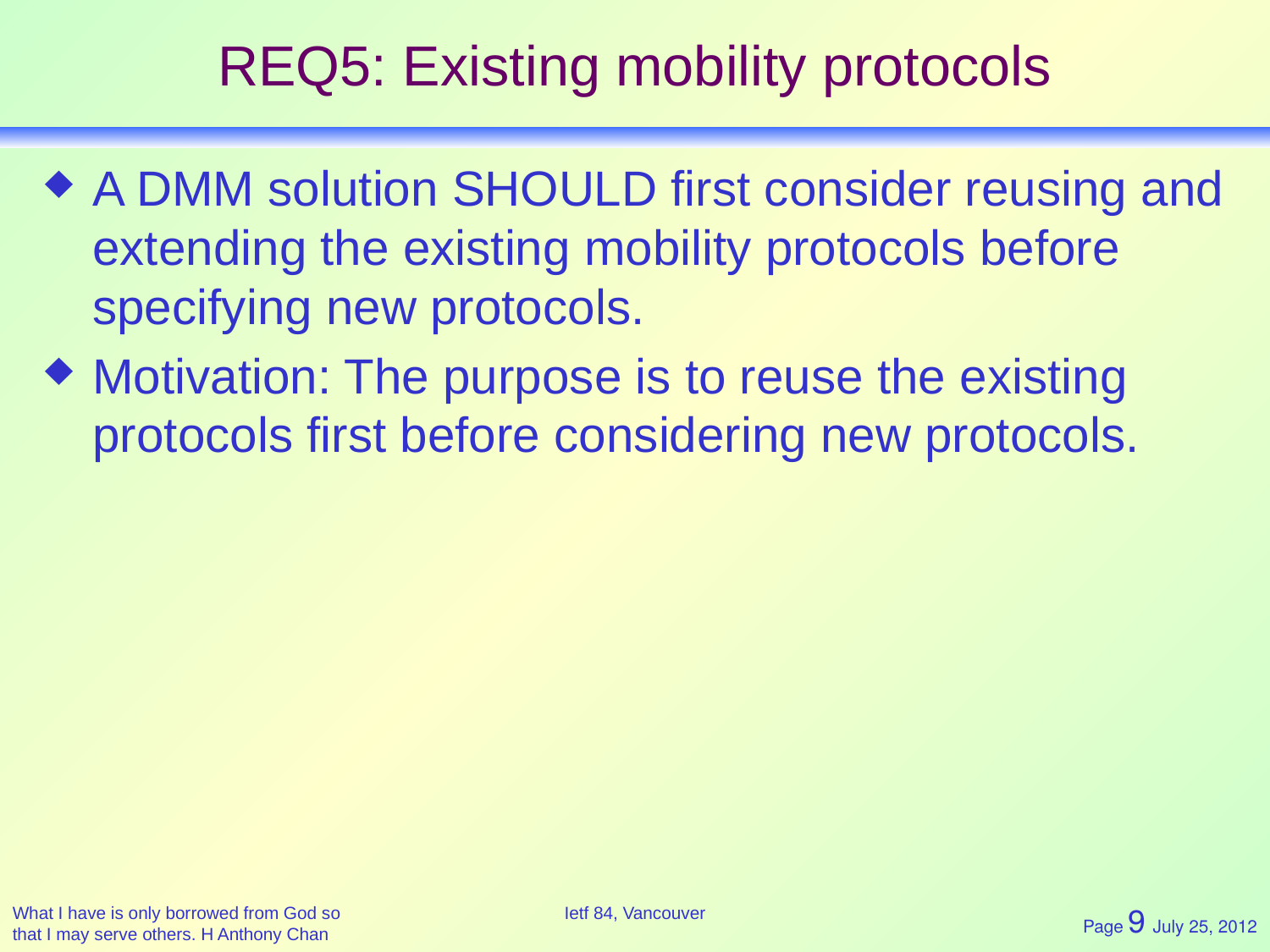

# REQ5: Existing mobility protocols
A DMM solution SHOULD first consider reusing and extending the existing mobility protocols before specifying new protocols.
Motivation: The purpose is to reuse the existing protocols first before considering new protocols.